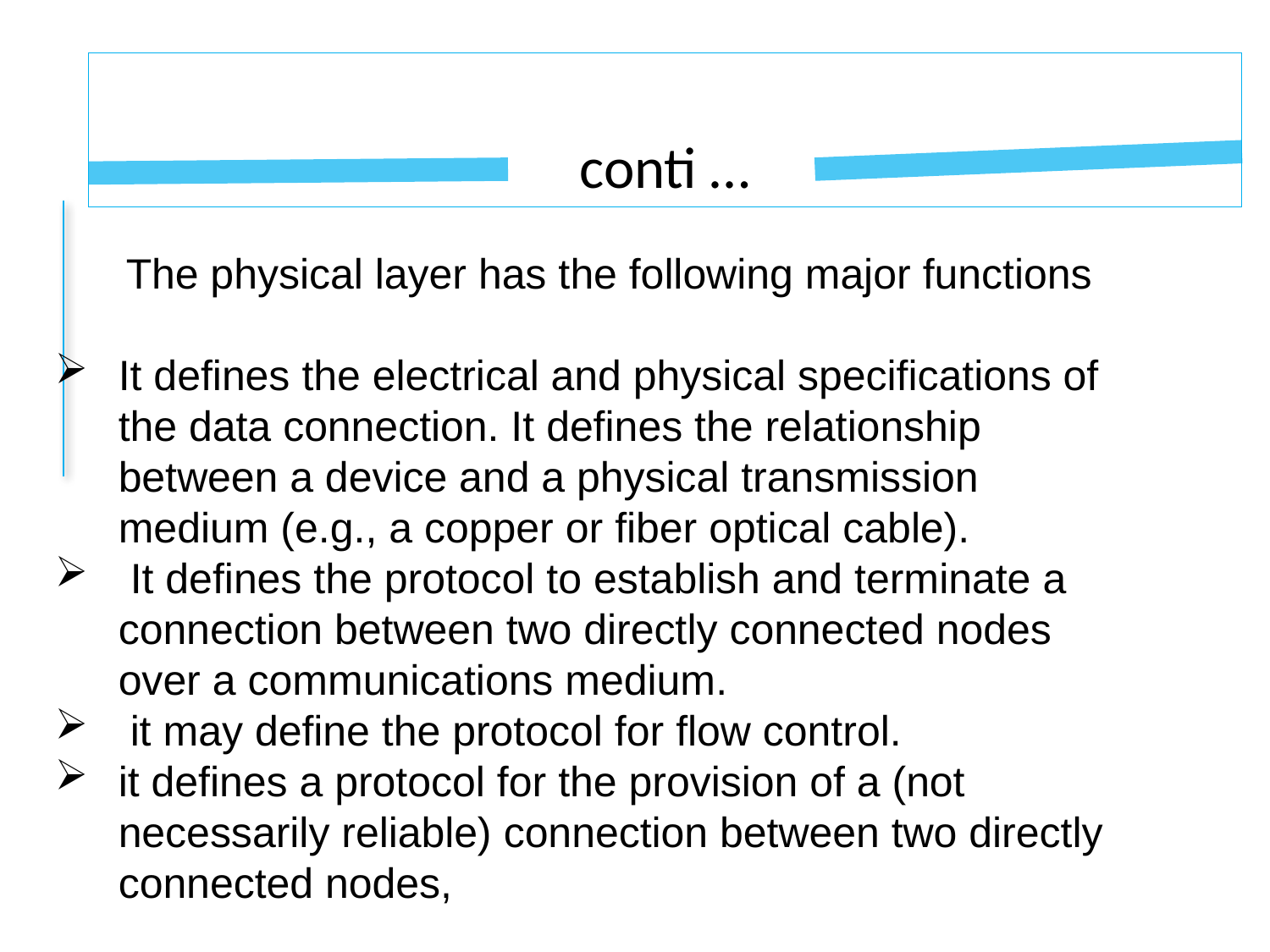

# conti …
      The physical layer has the following major functions

It defines the electrical and physical specifications of the data connection. It defines the relationship between a device and a physical transmission medium (e.g., a copper or fiber optical cable).
 It defines the protocol to establish and terminate a connection between two directly connected nodes over a communications medium.
 it may define the protocol for flow control.
it defines a protocol for the provision of a (not necessarily reliable) connection between two directly connected nodes,